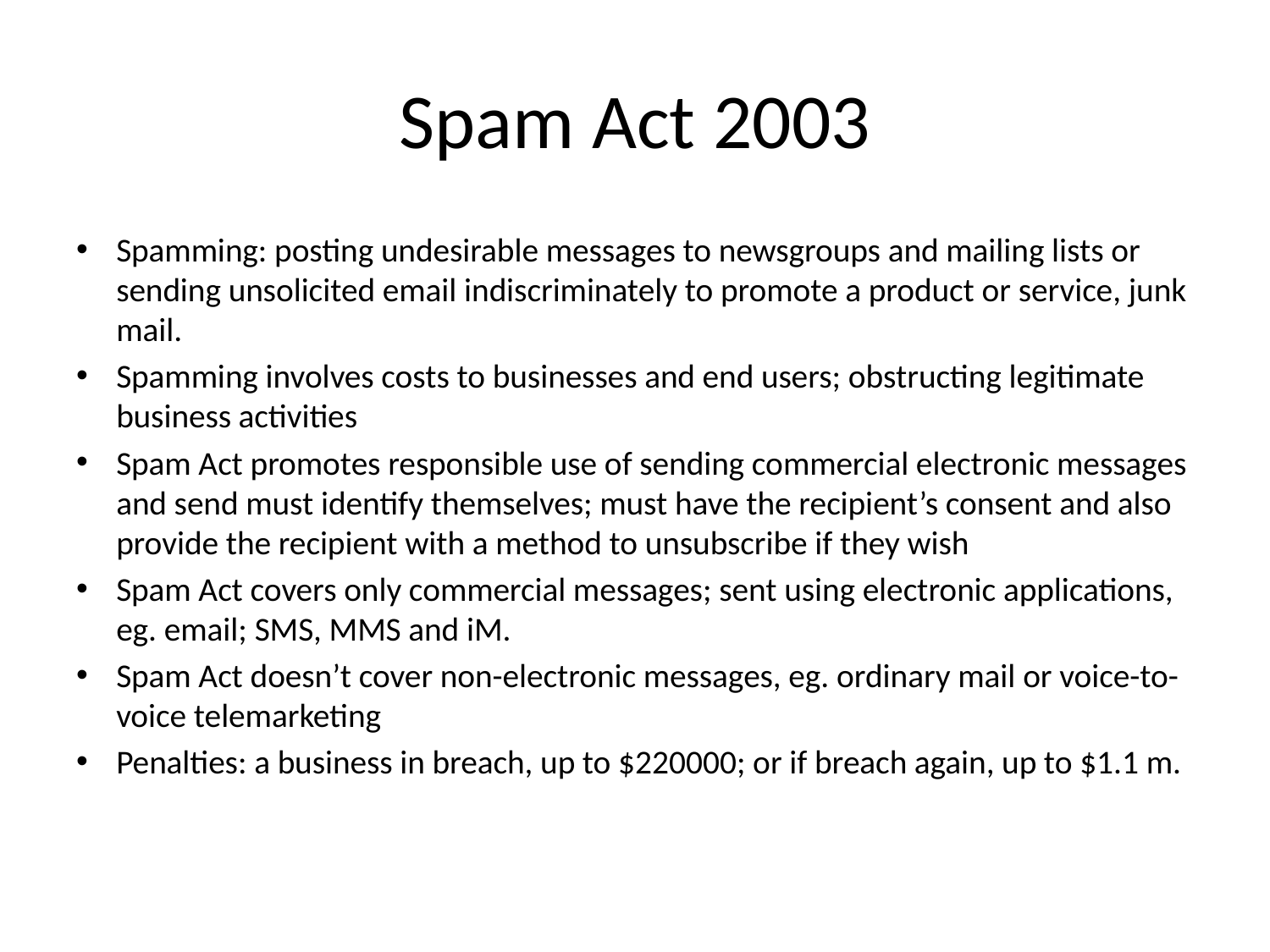

# Spam Act 2003
Spamming: posting undesirable messages to newsgroups and mailing lists or sending unsolicited email indiscriminately to promote a product or service, junk mail.
Spamming involves costs to businesses and end users; obstructing legitimate business activities
Spam Act promotes responsible use of sending commercial electronic messages and send must identify themselves; must have the recipient’s consent and also provide the recipient with a method to unsubscribe if they wish
Spam Act covers only commercial messages; sent using electronic applications, eg. email; SMS, MMS and iM.
Spam Act doesn’t cover non-electronic messages, eg. ordinary mail or voice-to-voice telemarketing
Penalties: a business in breach, up to $220000; or if breach again, up to $1.1 m.